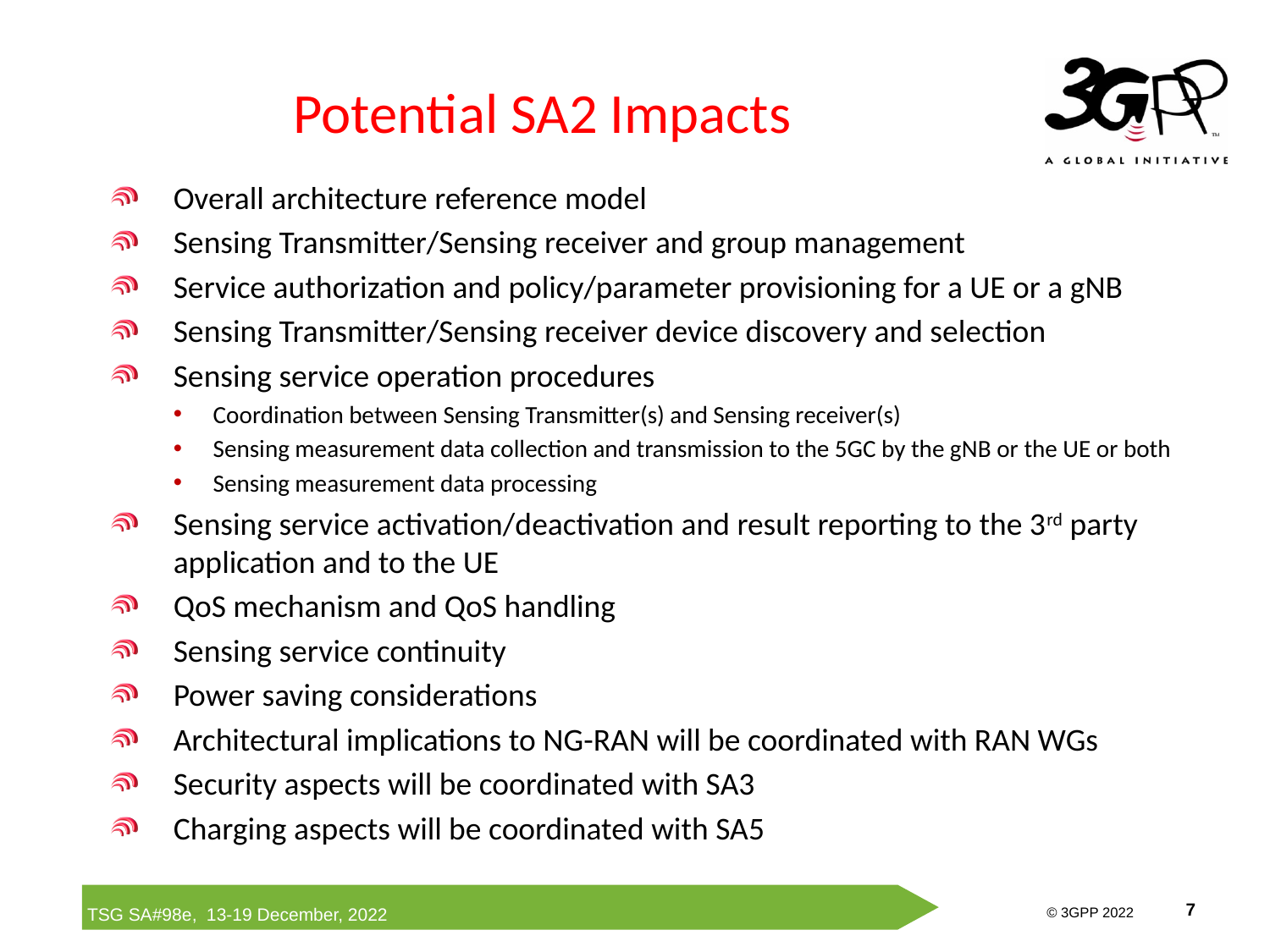

# Potential SA2 Impacts
Overall architecture reference model
Sensing Transmitter/Sensing receiver and group management
Service authorization and policy/parameter provisioning for a UE or a gNB
Sensing Transmitter/Sensing receiver device discovery and selection
Sensing service operation procedures
Coordination between Sensing Transmitter(s) and Sensing receiver(s)
Sensing measurement data collection and transmission to the 5GC by the gNB or the UE or both
Sensing measurement data processing
Sensing service activation/deactivation and result reporting to the 3rd party application and to the UE
QoS mechanism and QoS handling
Sensing service continuity
Power saving considerations
Architectural implications to NG-RAN will be coordinated with RAN WGs
Security aspects will be coordinated with SA3
Charging aspects will be coordinated with SA5